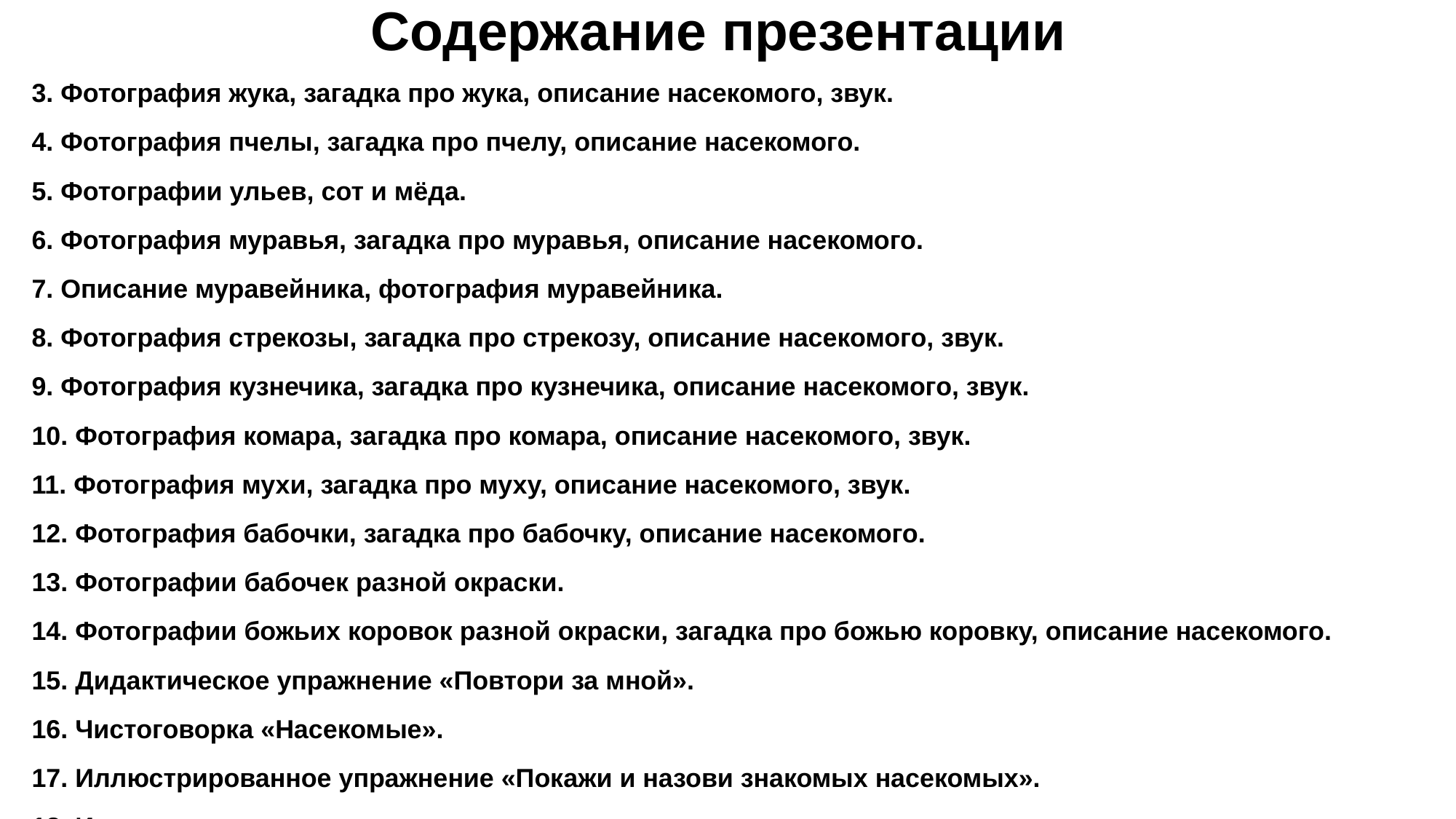

# Содержание презентации
3. Фотография жука, загадка про жука, описание насекомого, звук.
4. Фотография пчелы, загадка про пчелу, описание насекомого.
5. Фотографии ульев, сот и мёда.
6. Фотография муравья, загадка про муравья, описание насекомого.
7. Описание муравейника, фотография муравейника.
8. Фотография стрекозы, загадка про стрекозу, описание насекомого, звук.
9. Фотография кузнечика, загадка про кузнечика, описание насекомого, звук.
10. Фотография комара, загадка про комара, описание насекомого, звук.
11. Фотография мухи, загадка про муху, описание насекомого, звук.
12. Фотография бабочки, загадка про бабочку, описание насекомого.
13. Фотографии бабочек разной окраски.
14. Фотографии божьих коровок разной окраски, загадка про божью коровку, описание насекомого.
15. Дидактическое упражнение «Повтори за мной».
16. Чистоговорка «Насекомые».
17. Иллюстрированное упражнение «Покажи и назови знакомых насекомых».
18. Используемые ресурсы.